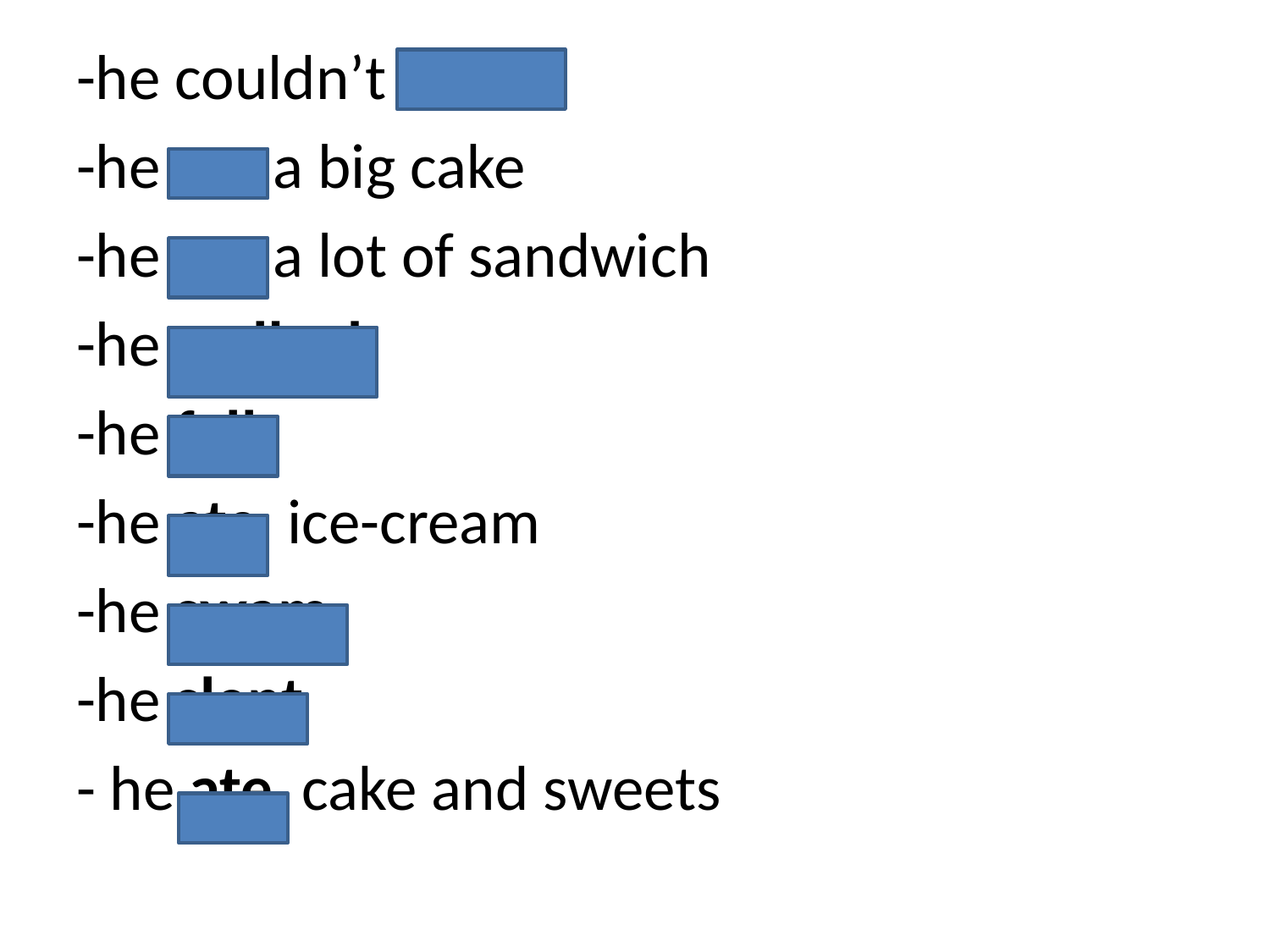

-he couldn’t sleep
-he ate a big cake
-he ate a lot of sandwich
-he walked
-he fell
-he ate  ice-cream
-he swam
-he slept
- he ate  cake and sweets